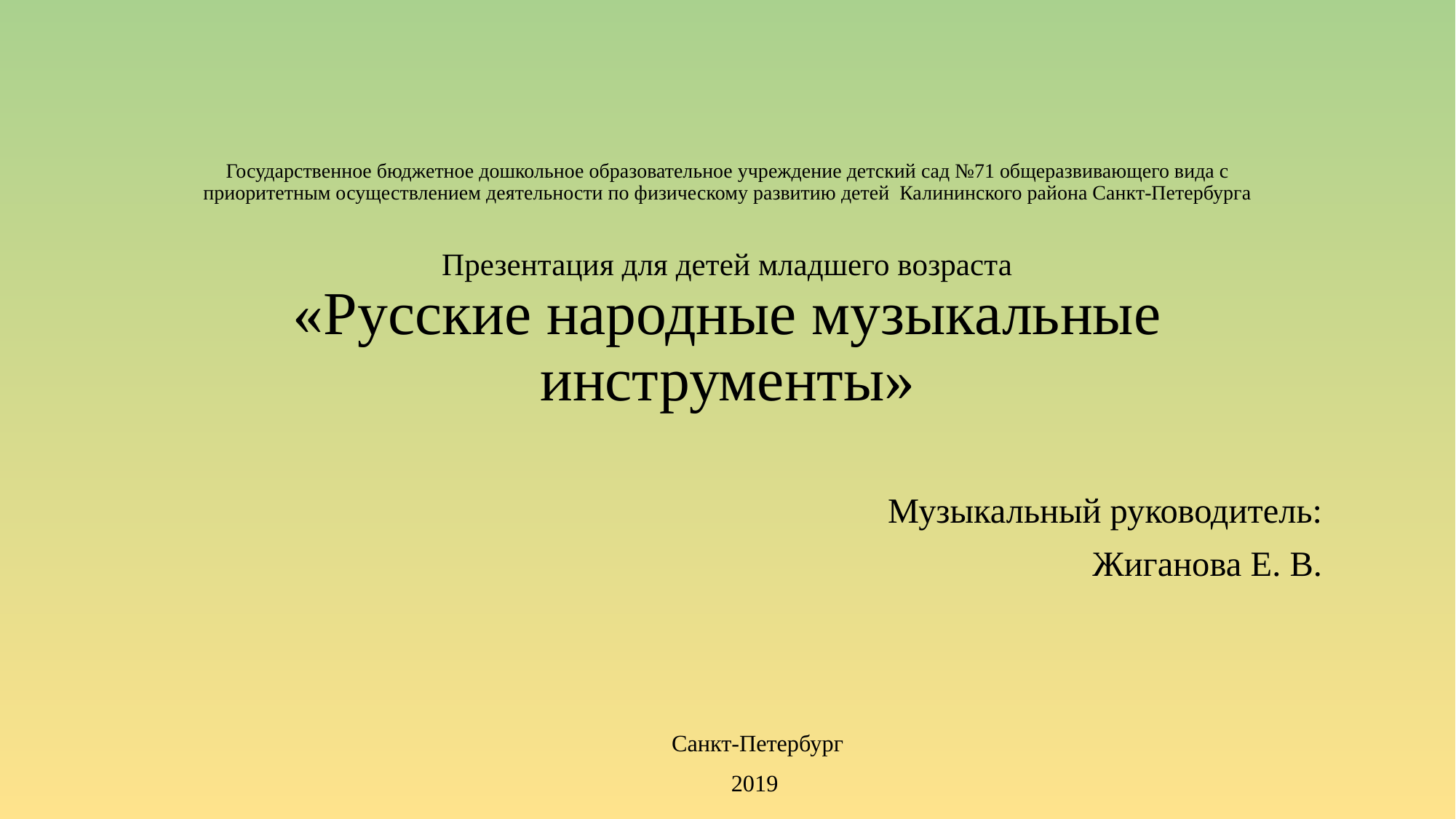

# Государственное бюджетное дошкольное образовательное учреждение детский сад №71 общеразвивающего вида с приоритетным осуществлением деятельности по физическому развитию детей  Калининского района Санкт-Петербурга Презентация для детей младшего возраста «Русские народные музыкальные инструменты»

Музыкальный руководитель:
Жиганова Е. В.

Санкт-Петербург
2019